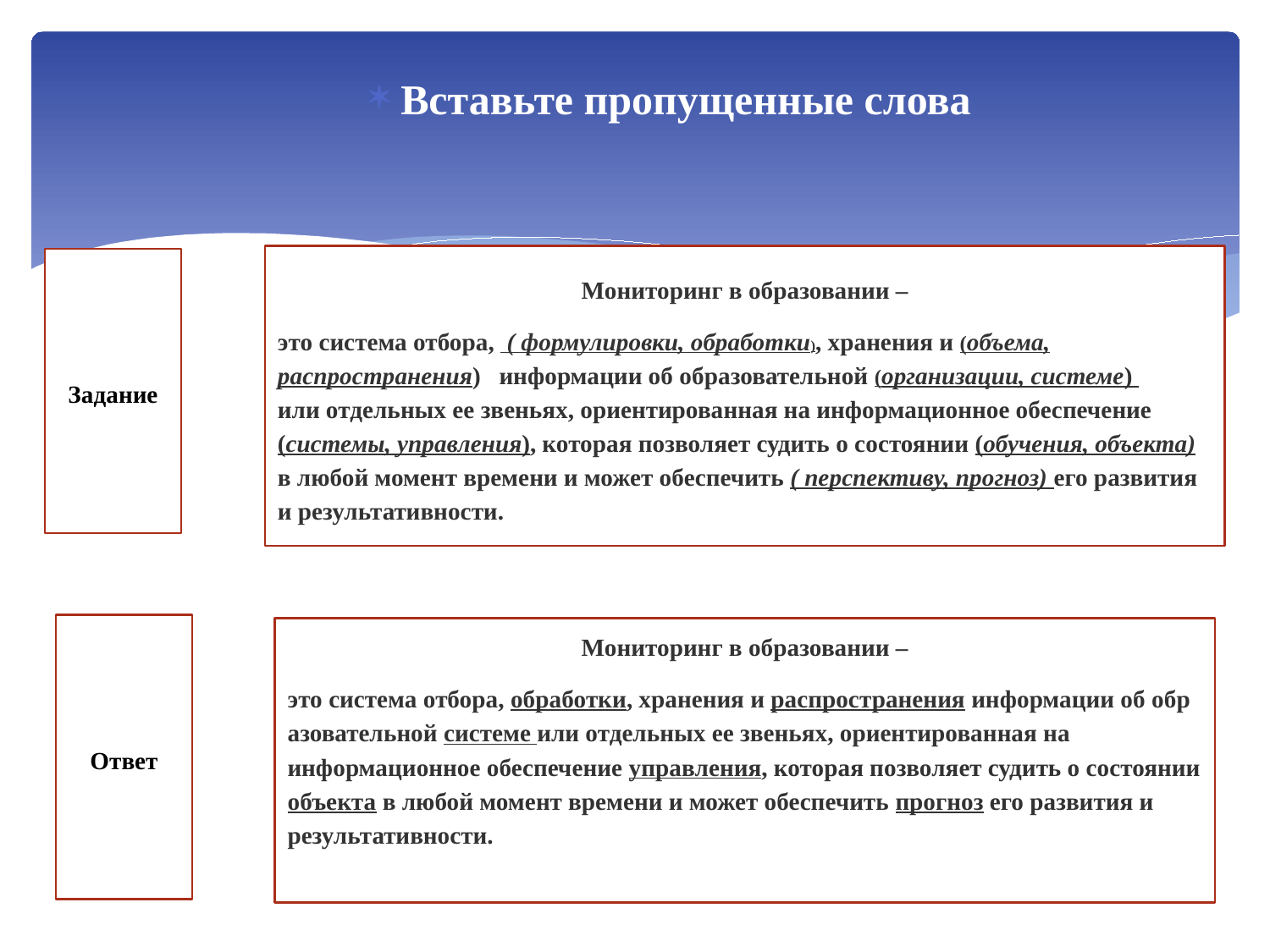

Вставьте пропущенные слова

Мониторинг в образовании –
это система отбора,  ( формулировки, обработки), хранения и (объема, распространения)   информации об образовательной (организации, системе)  или отдельных ее звеньях, ориентированная на информационное обеспечение (системы, управления), которая позволяет судить о состоянии (обучения, объекта) в любой момент времени и может обеспечить ( перспективу, прогноз) его развития и результативности.

Задание
Ответ
Мониторинг в образовании –
это система отбора, обработки, хранения и распространения информации об образовательной системе или отдельных ее звеньях, ориентированная на информационное обеспечение управления, которая позволяет судить о состоянии объекта в любой момент времени и может обеспечить прогноз его развития и результативности.